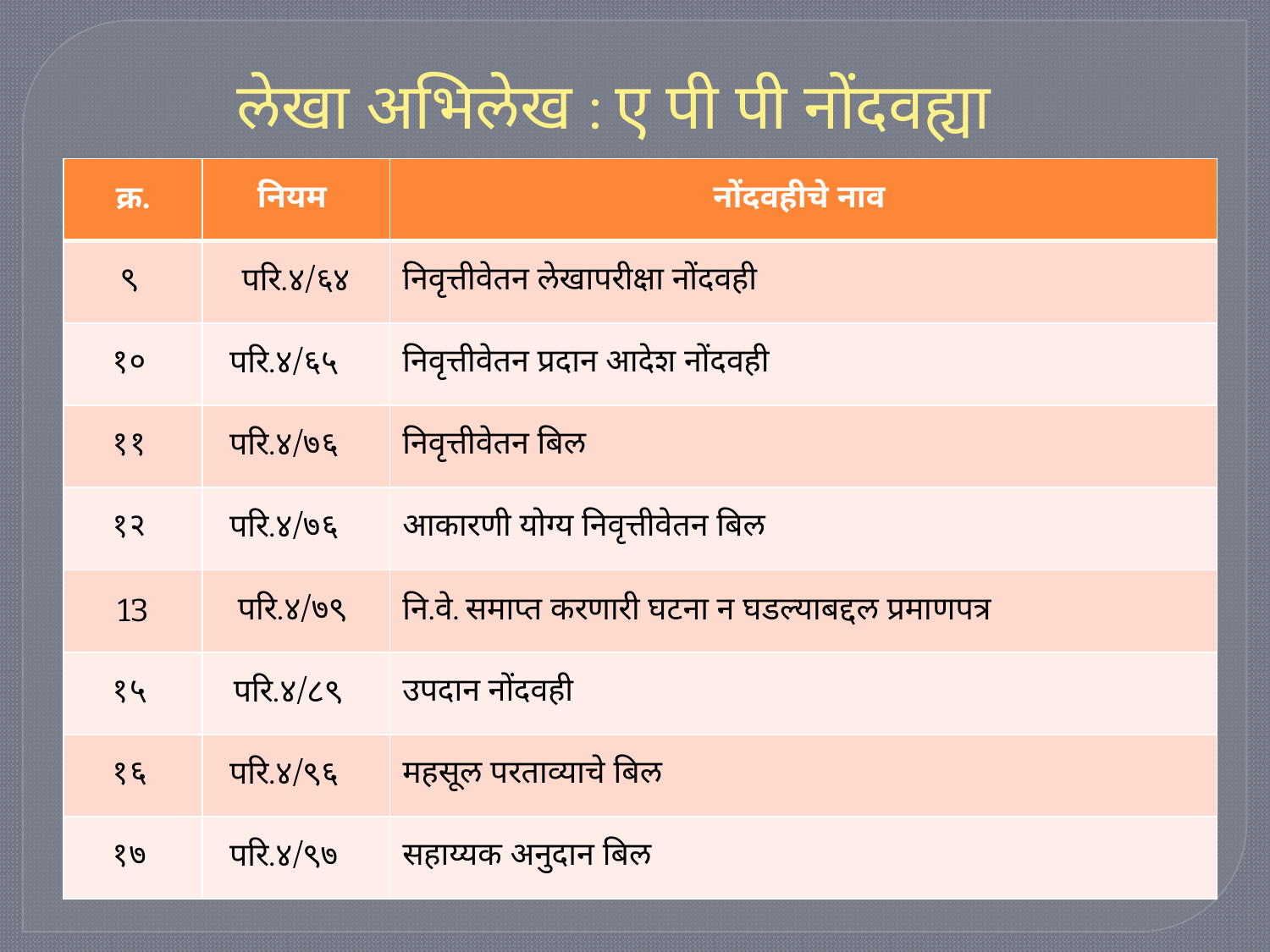

# लेखा अभिलेख : ए पी पी नोंदवह्या
| क्र. | नियम | नोंदवहीचे नाव |
| --- | --- | --- |
| ९ | परि.४/६४ | निवृत्तीवेतन लेखापरीक्षा नोंदवही |
| १० | परि.४/६५ | निवृत्तीवेतन प्रदान आदेश नोंदवही |
| ११ | परि.४/७६ | निवृत्तीवेतन बिल |
| १२ | परि.४/७६ | आकारणी योग्य निवृत्तीवेतन बिल |
| 13 | परि.४/७९ | नि.वे. समाप्त करणारी घटना न घडल्याबद्दल प्रमाणपत्र |
| १५ | परि.४/८९ | उपदान नोंदवही |
| १६ | परि.४/९६ | महसूल परताव्याचे बिल |
| १७ | परि.४/९७ | सहाय्यक अनुदान बिल |